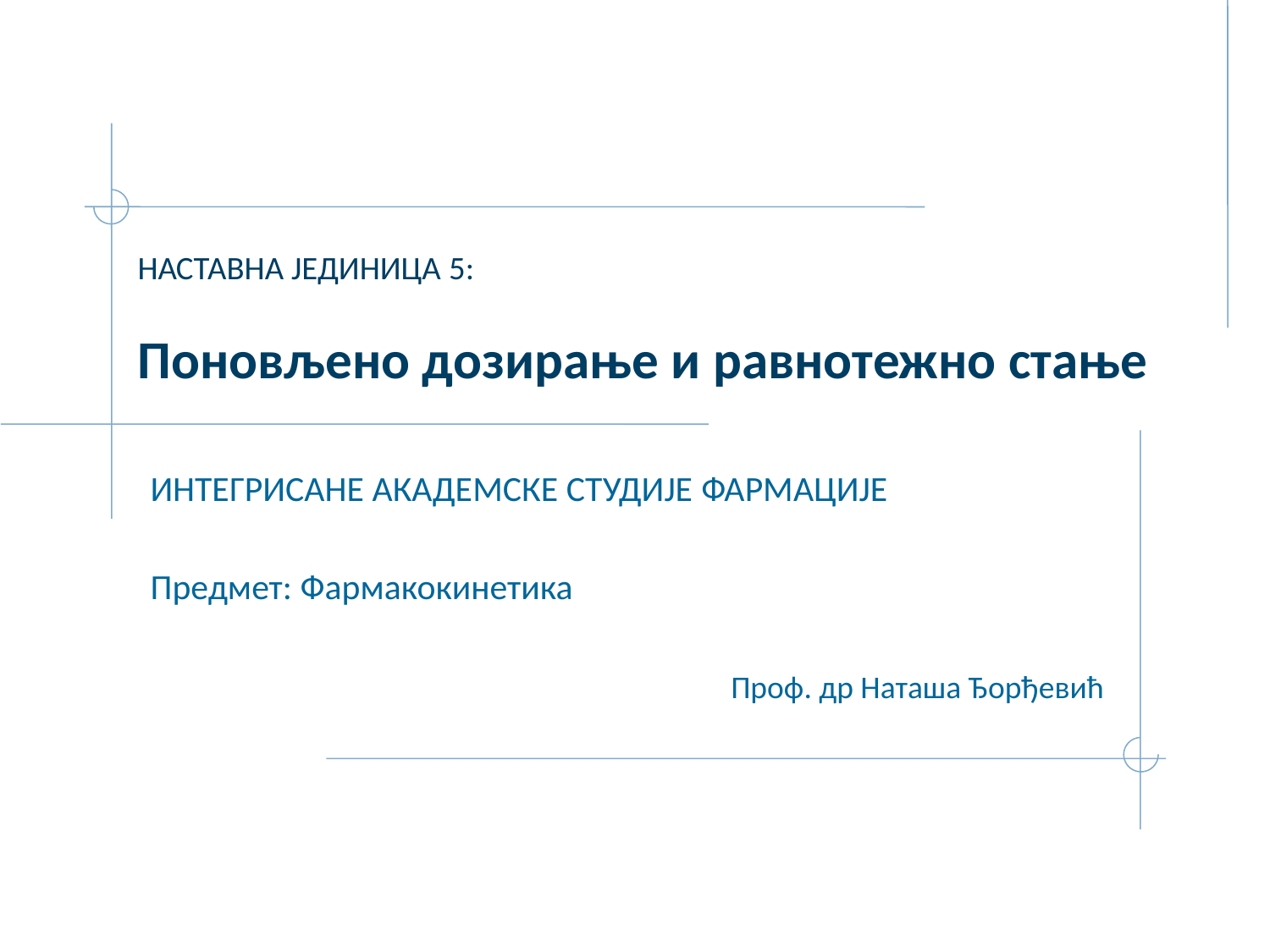

# НАСТАВНА ЈЕДИНИЦА 5: Поновљено дозирање и равнотежно стање
ИНТЕГРИСАНЕ АКАДЕМСКЕ СТУДИЈЕ ФАРМАЦИЈЕ

Предмет: Фармакокинетика

Проф. др Наташа Ђорђевић